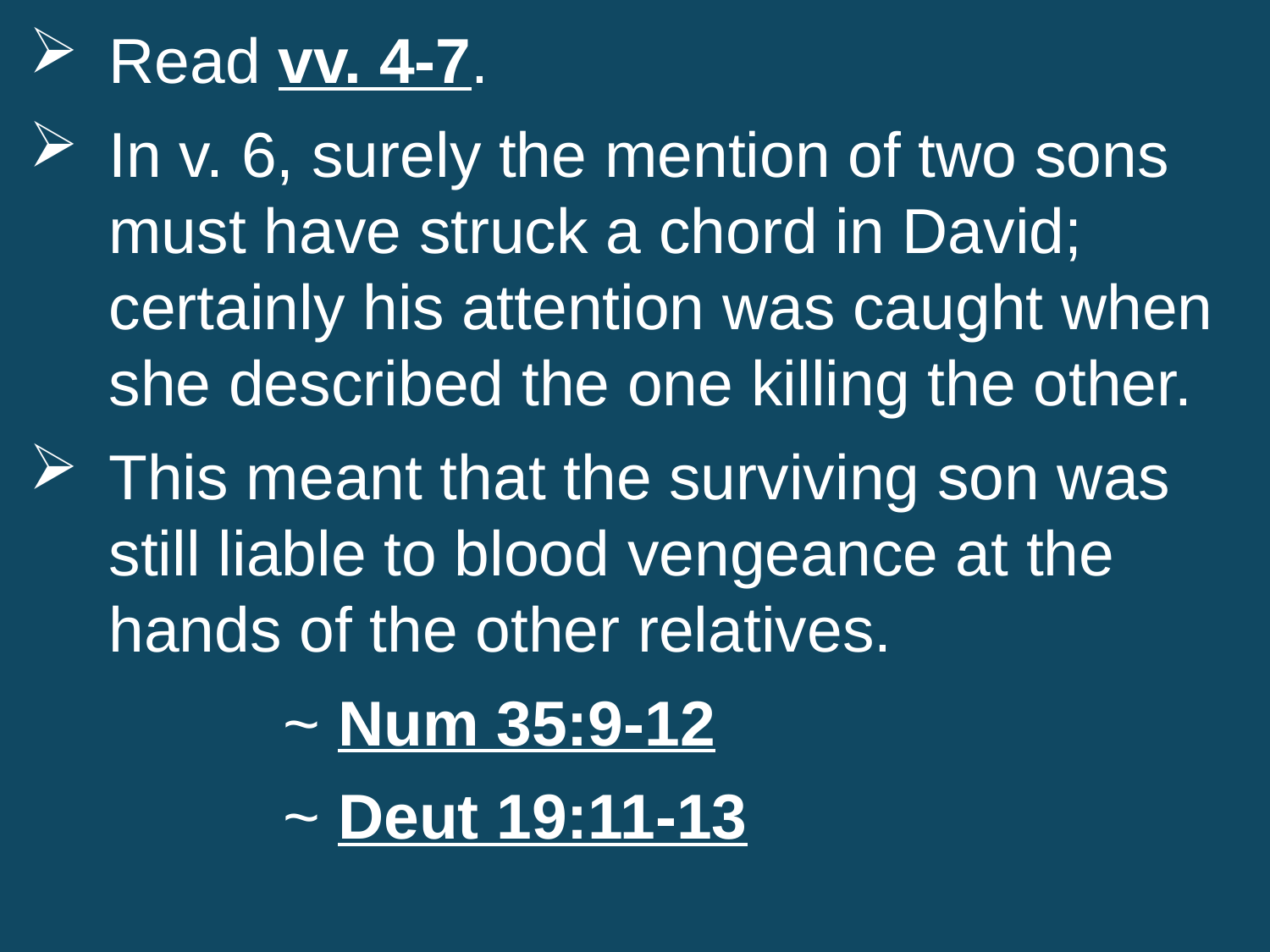

Read vv. 4-7.
In v. 6, surely the mention of two sons must have struck a chord in David; certainly his attention was caught when she described the one killing the other.
This meant that the surviving son was still liable to blood vengeance at the hands of the other relatives.
		~ Num 35:9-12
		~ Deut 19:11-13